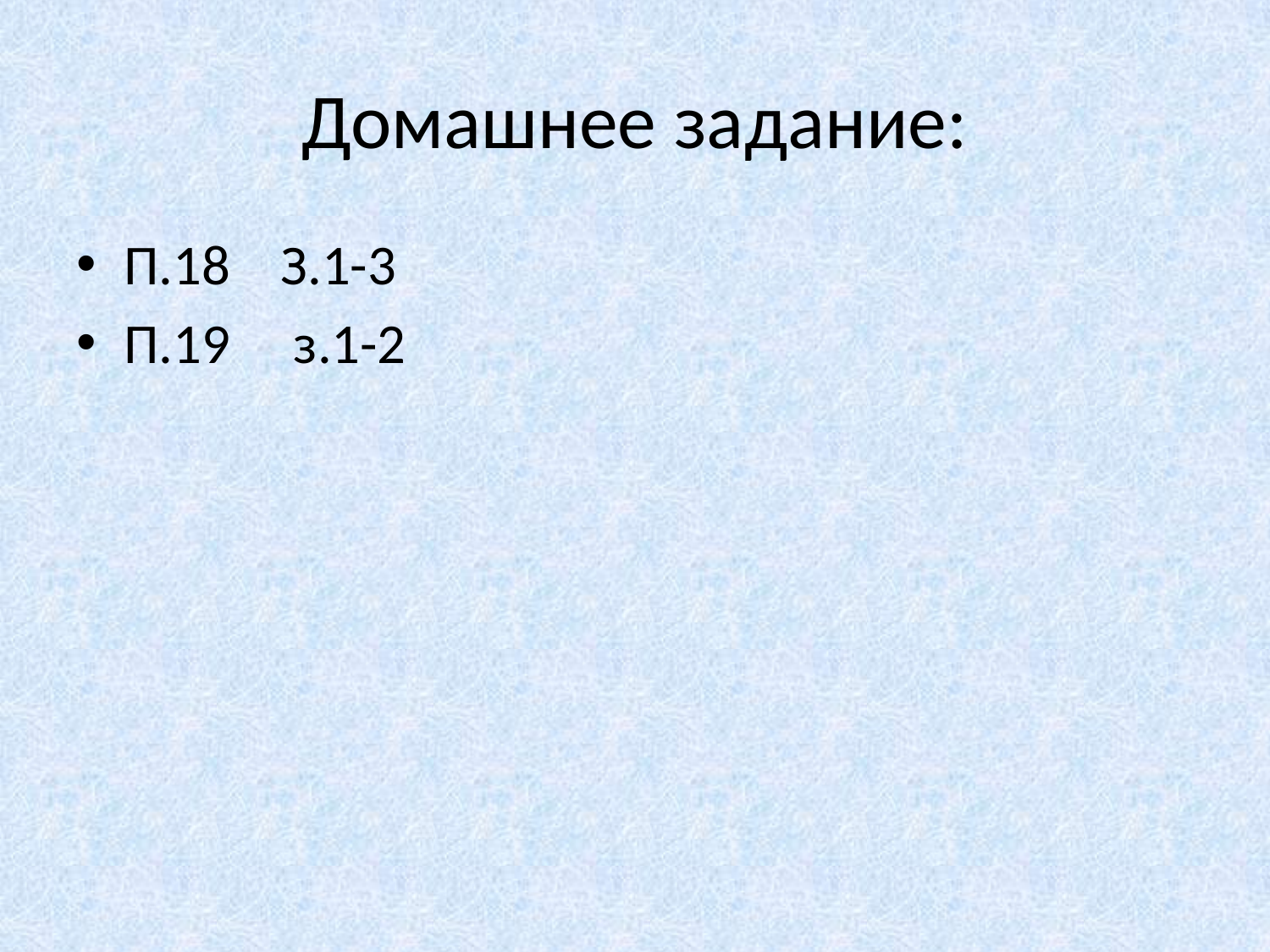

# Домашнее задание:
П.18    З.1-3
П.19     з.1-2